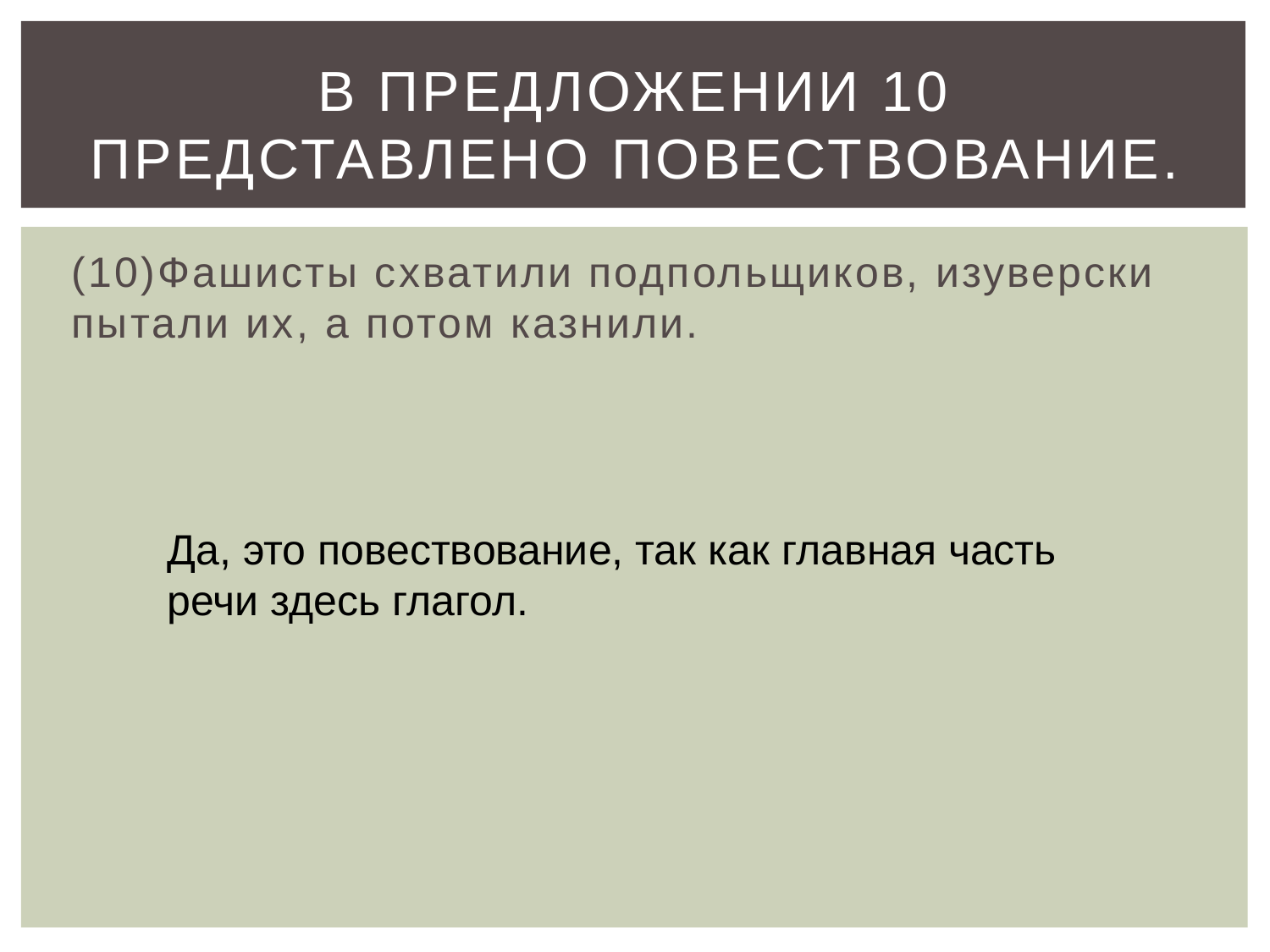

# В предложении 10 представлено повествование.
(10)Фашисты схватили подпольщиков, изуверски пытали их, а потом казнили.
Да, это повествование, так как главная часть речи здесь глагол.